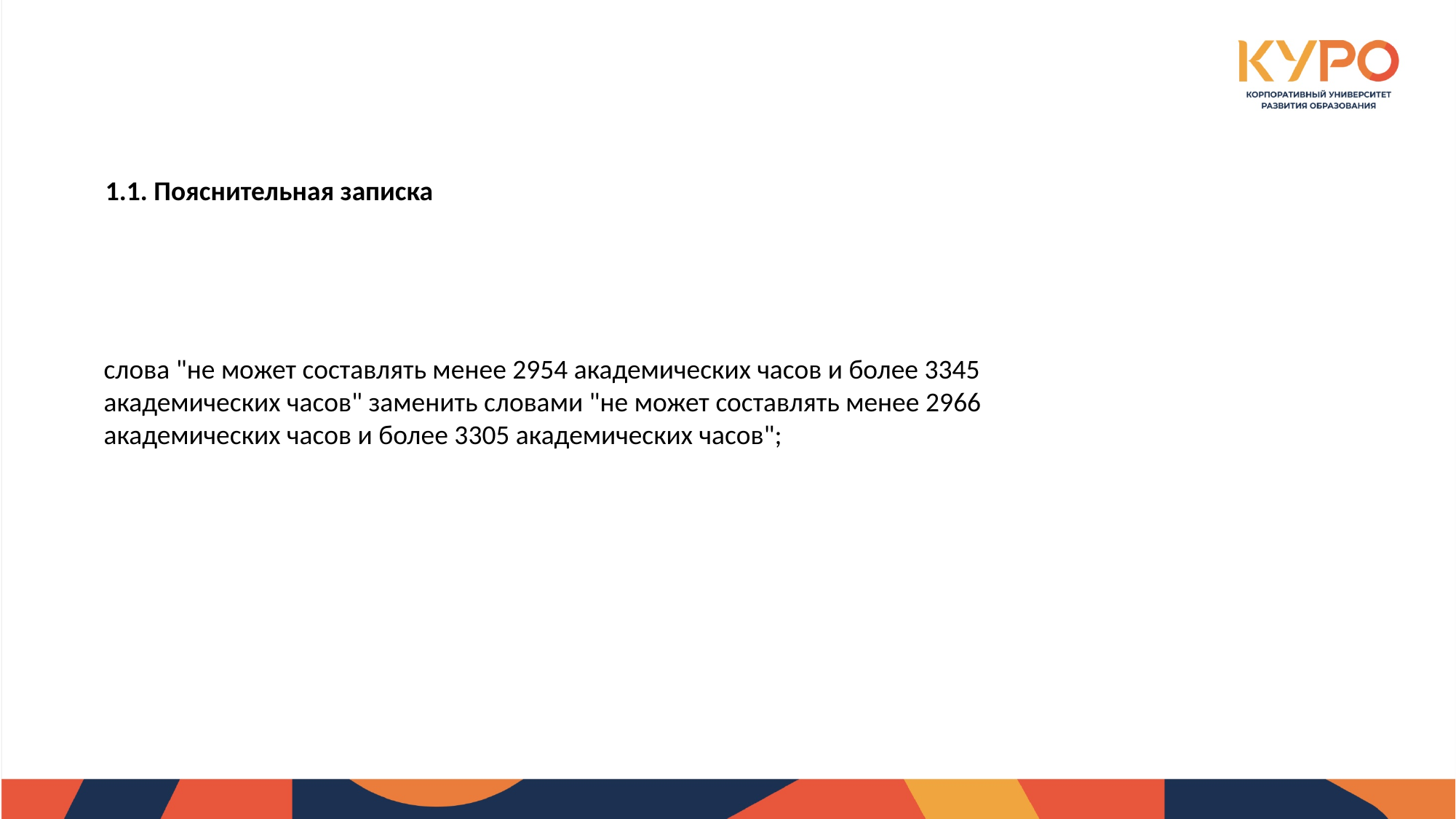

1.1. Пояснительная записка
слова "не может составлять менее 2954 академических часов и более 3345 академических часов" заменить словами "не может составлять менее 2966 академических часов и более 3305 академических часов";